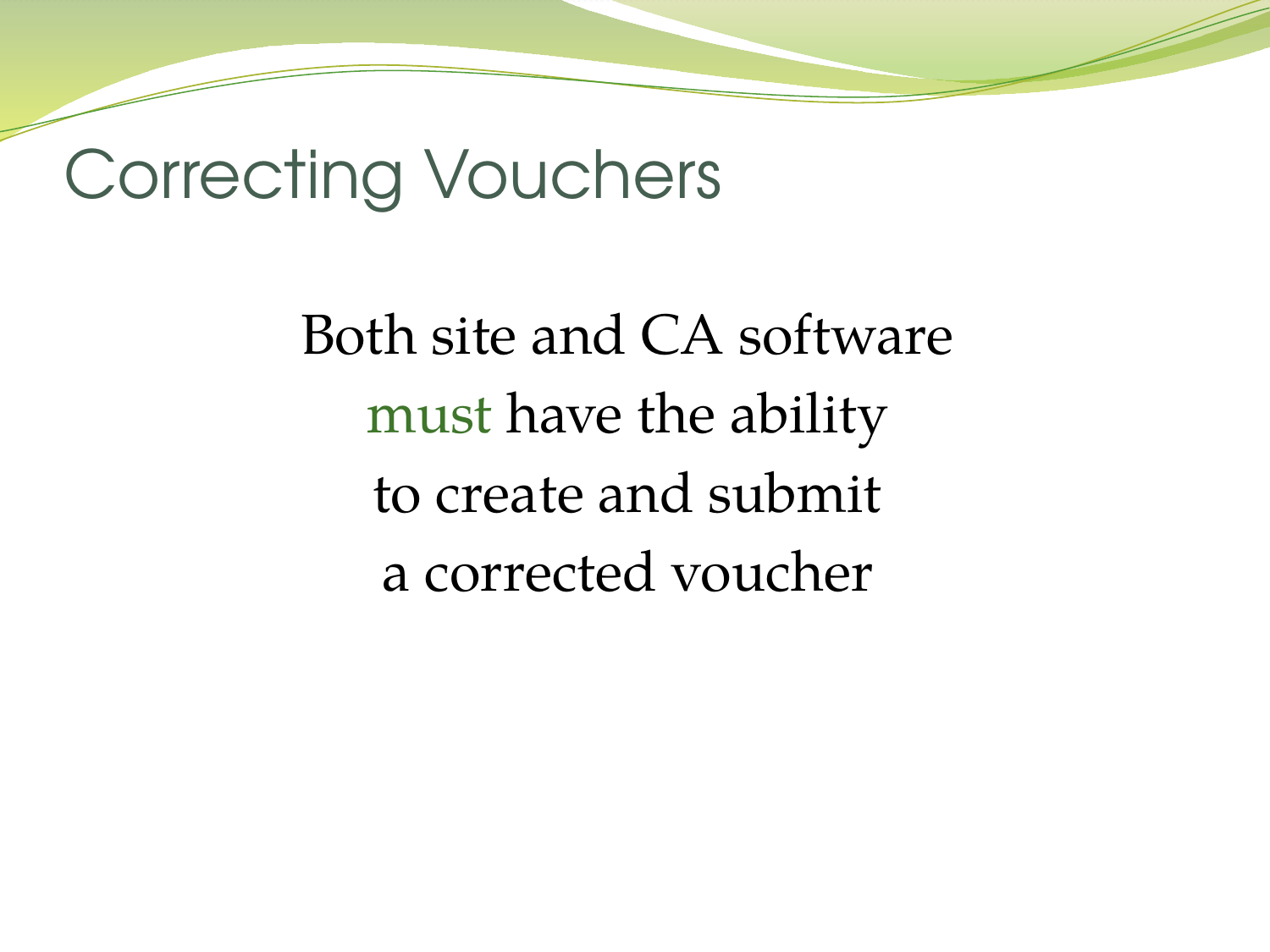

# Correcting Vouchers
Both site and CA software
must have the ability
to create and submit
a corrected voucher